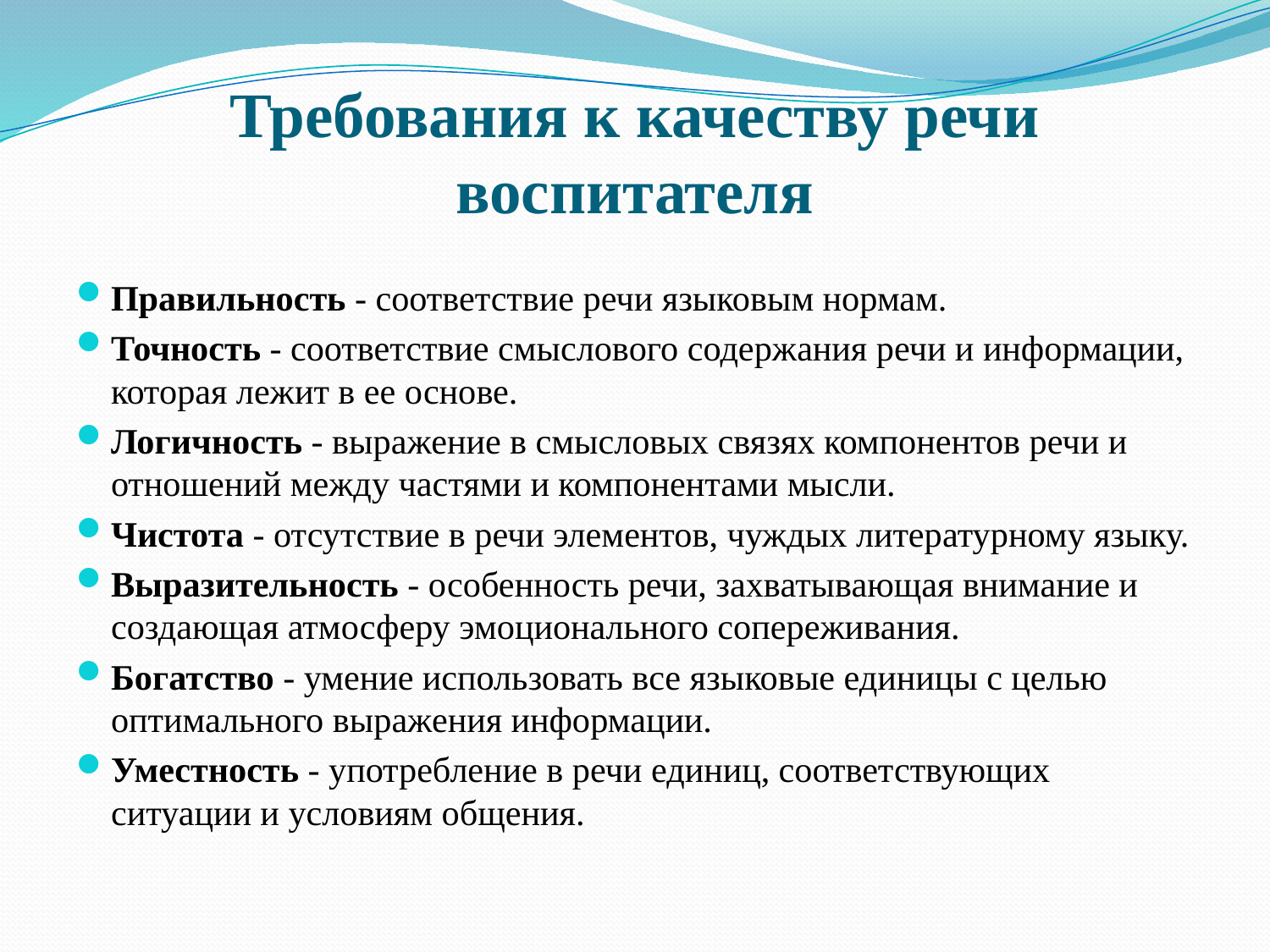

# Требования к качеству речи воспитателя
Правильность - соответствие речи языковым нормам.
Точность - соответствие смыслового содержания речи и информации, которая лежит в ее основе.
Логичность - выражение в смысловых связях компонентов речи и отношений между частями и компонентами мысли.
Чистота - отсутствие в речи элементов, чуждых литературному языку.
Выразительность - особенность речи, захватывающая внимание и создающая атмосферу эмоционального сопереживания.
Богатство - умение использовать все языковые единицы с целью оптимального выражения информации.
Уместность - употребление в речи единиц, соответствующих ситуации и условиям общения.